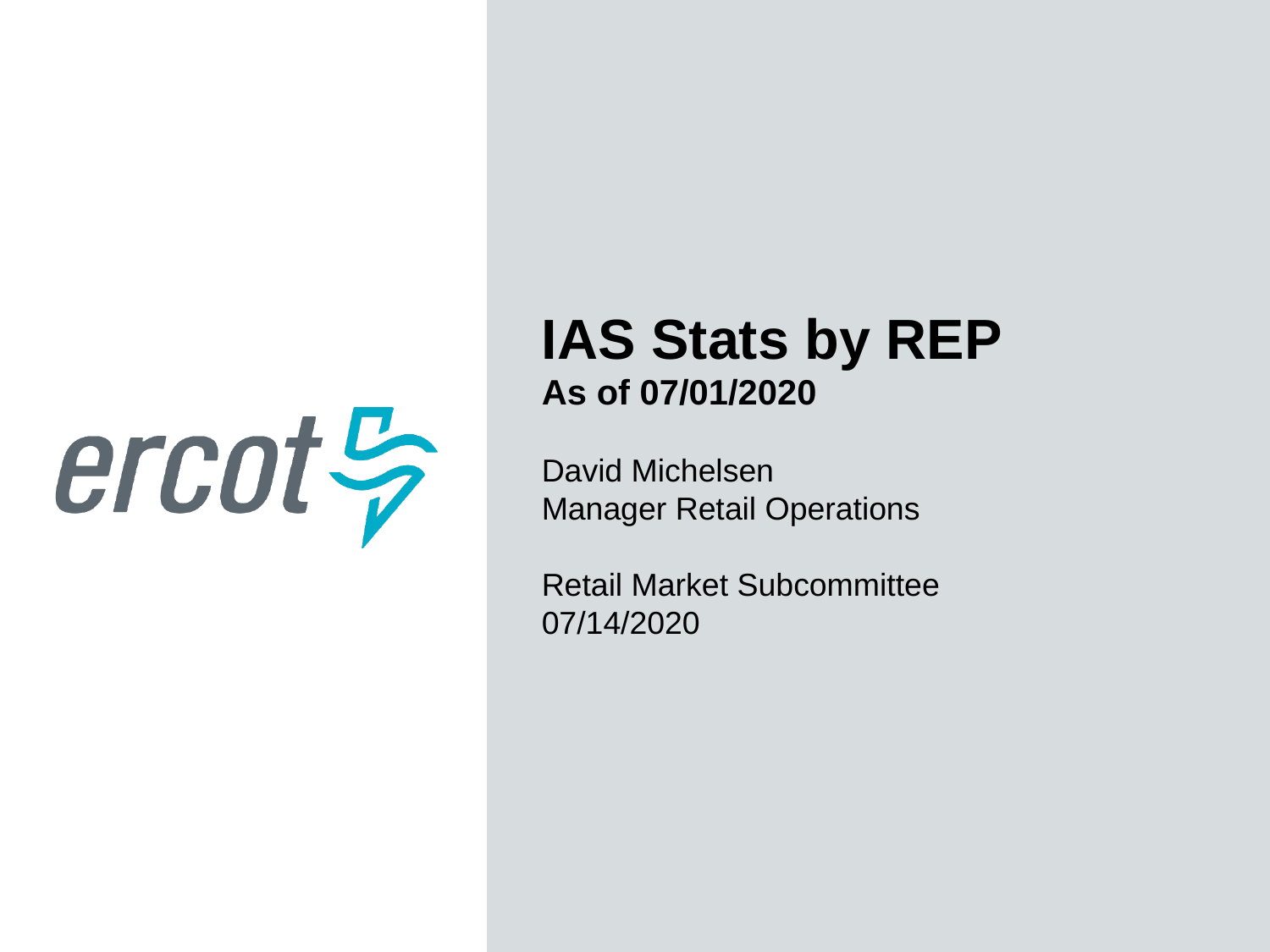

IAS Stats by REP
As of 07/01/2020

David Michelsen
Manager Retail Operations

Retail Market Subcommittee
07/14/2020